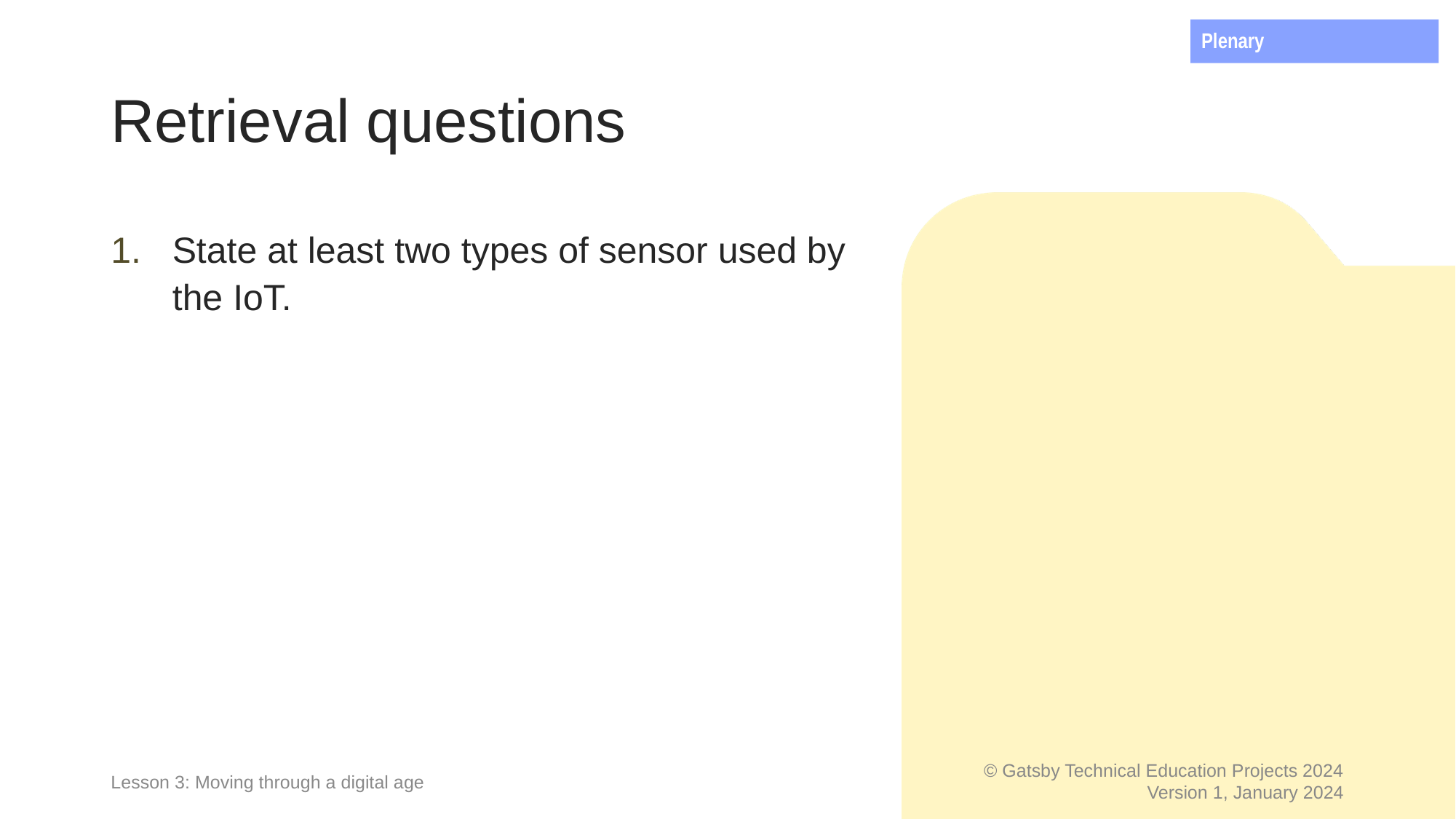

Plenary
# Retrieval questions
State at least two types of sensor used by the IoT.
Lesson 3: Moving through a digital age